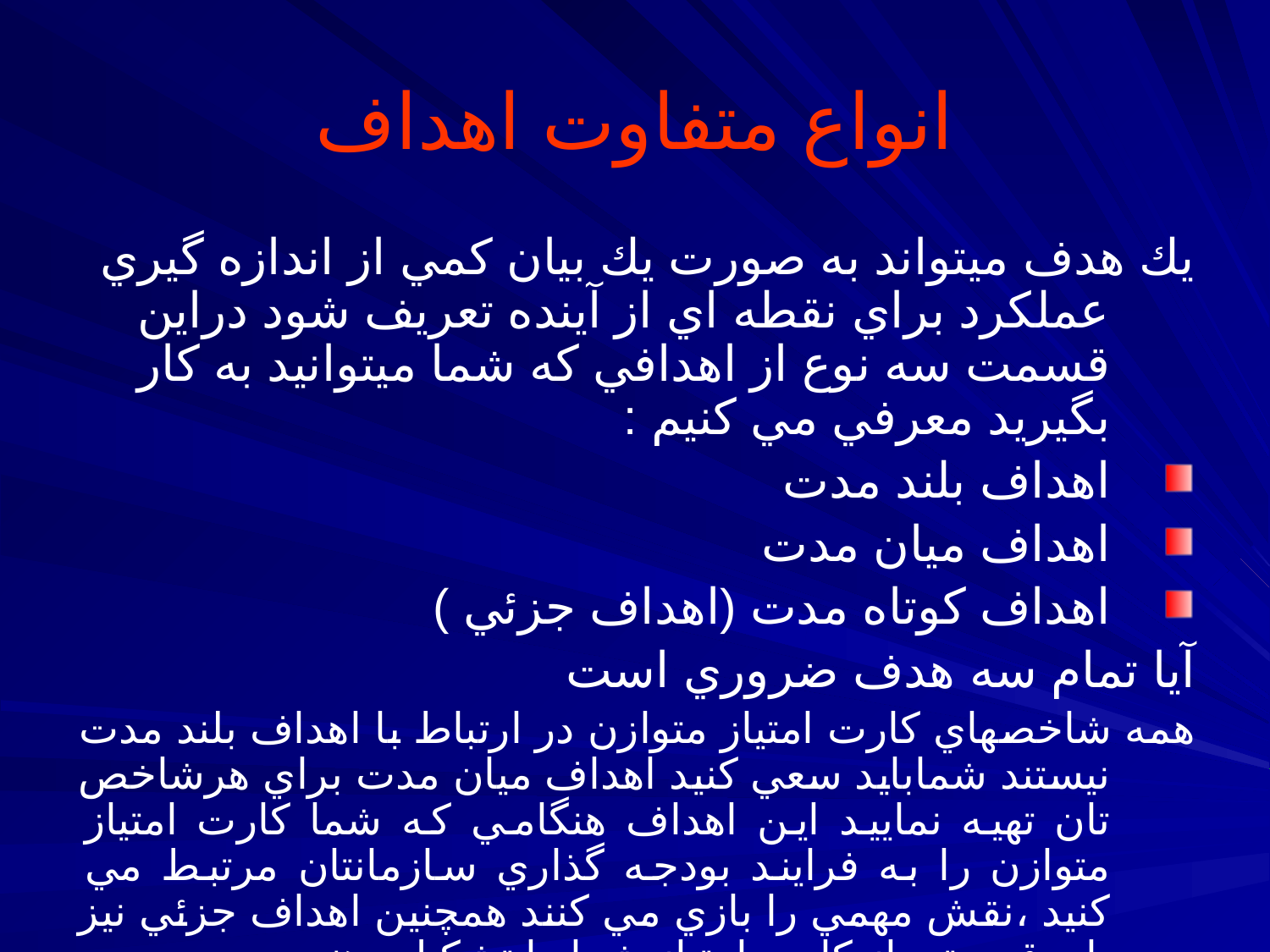

# انواع متفاوت اهداف
يك هدف ميتواند به صورت يك بيان كمي از اندازه گيري عملكرد براي نقطه اي از آينده تعريف شود دراين قسمت سه نوع از اهدافي كه شما ميتوانيد به كار بگيريد معرفي مي كنيم :
اهداف بلند مدت
اهداف ميان مدت
اهداف كوتاه مدت (اهداف جزئي )
آيا تمام سه هدف ضروري است
همه شاخصهاي كارت امتياز متوازن در ارتباط با اهداف بلند مدت نيستند شمابايد سعي كنيد اهداف ميان مدت براي هرشاخص تان تهيه نماييد اين اهداف هنگامي كه شما كارت امتياز متوازن را به فرايند بودجه گذاري سازمانتان مرتبط مي كنيد ،نقش مهمي را بازي مي كنند همچنين اهداف جزئي نيز بايد قسمتي از كارت امتياز شما را تشكيل دهند